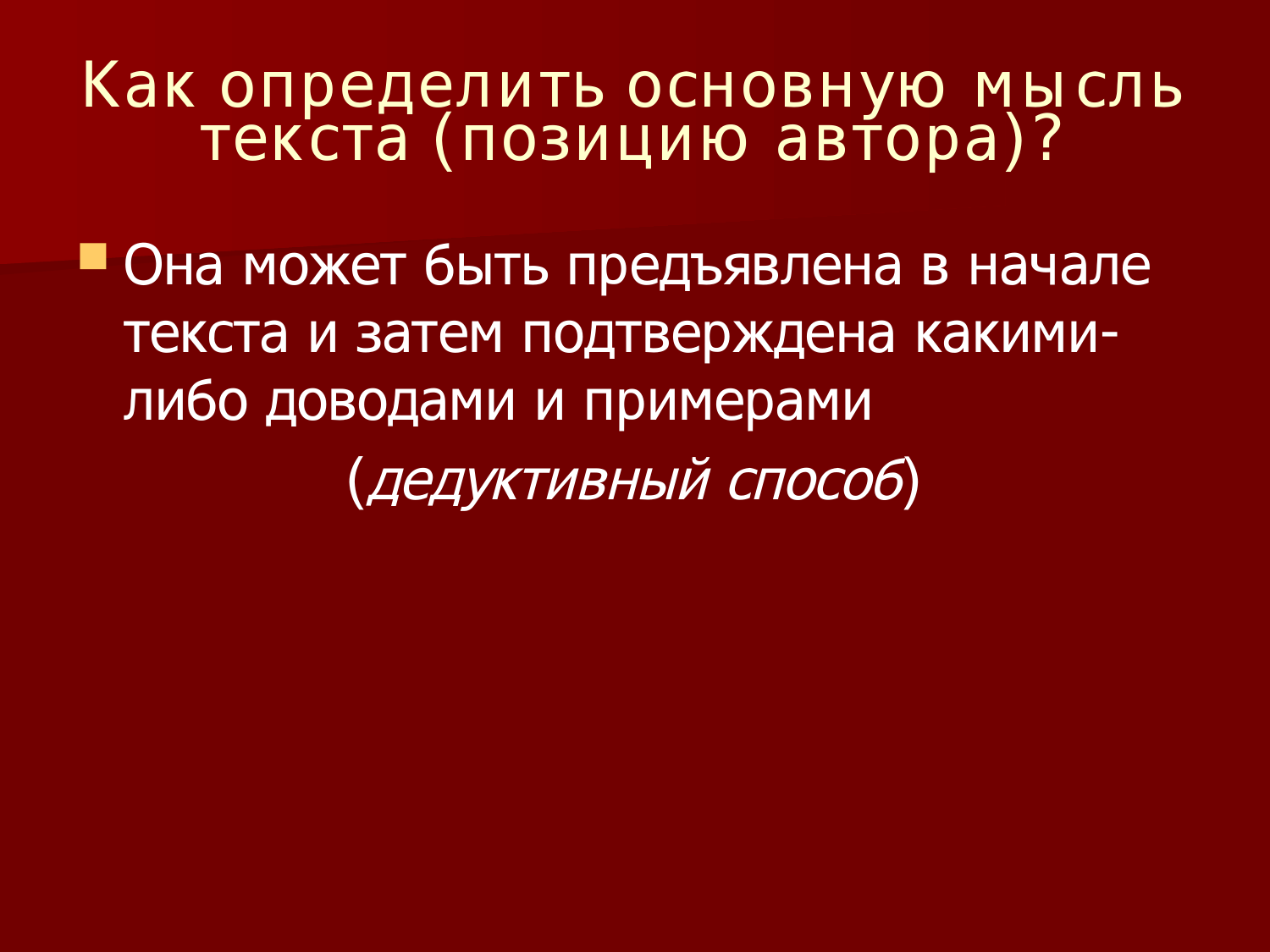

# Как определить основную мысль текста (позицию автора)?
Она может быть предъявлена в начале текста и затем подтверждена какими-либо доводами и примерами
(дедуктивный способ)